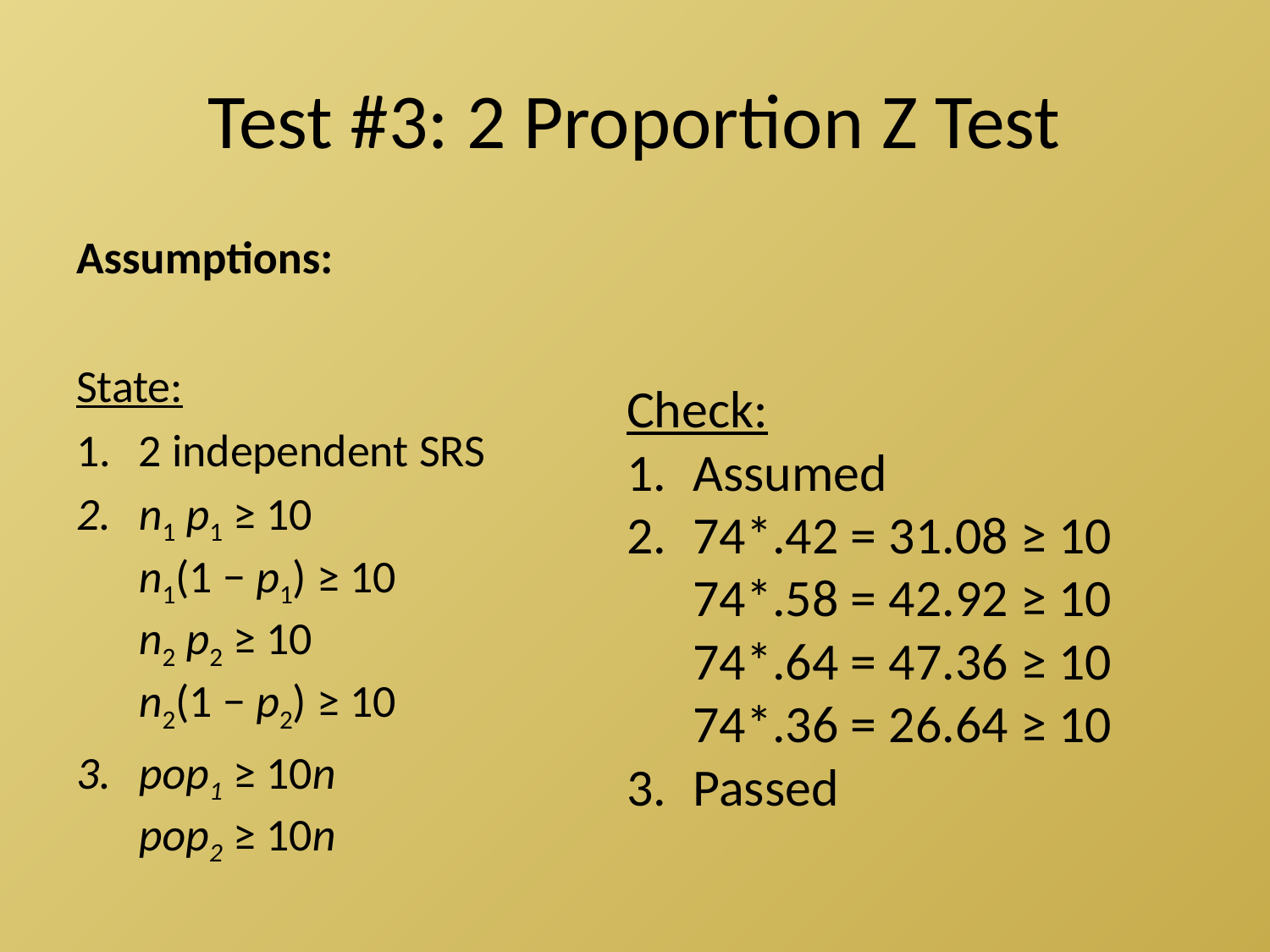

# Test #3: 2 Proportion Z Test
Assumptions:

State:
2 independent SRS
n1 p1 ≥ 10
n1(1 − p1) ≥ 10
n2 p2 ≥ 10
n2(1 − p2) ≥ 10
pop1 ≥ 10n
pop2 ≥ 10n

Check:
Assumed
74*.42 = 31.08 ≥ 10
74*.58 = 42.92 ≥ 10
74*.64 = 47.36 ≥ 10
74*.36 = 26.64 ≥ 10
Passed